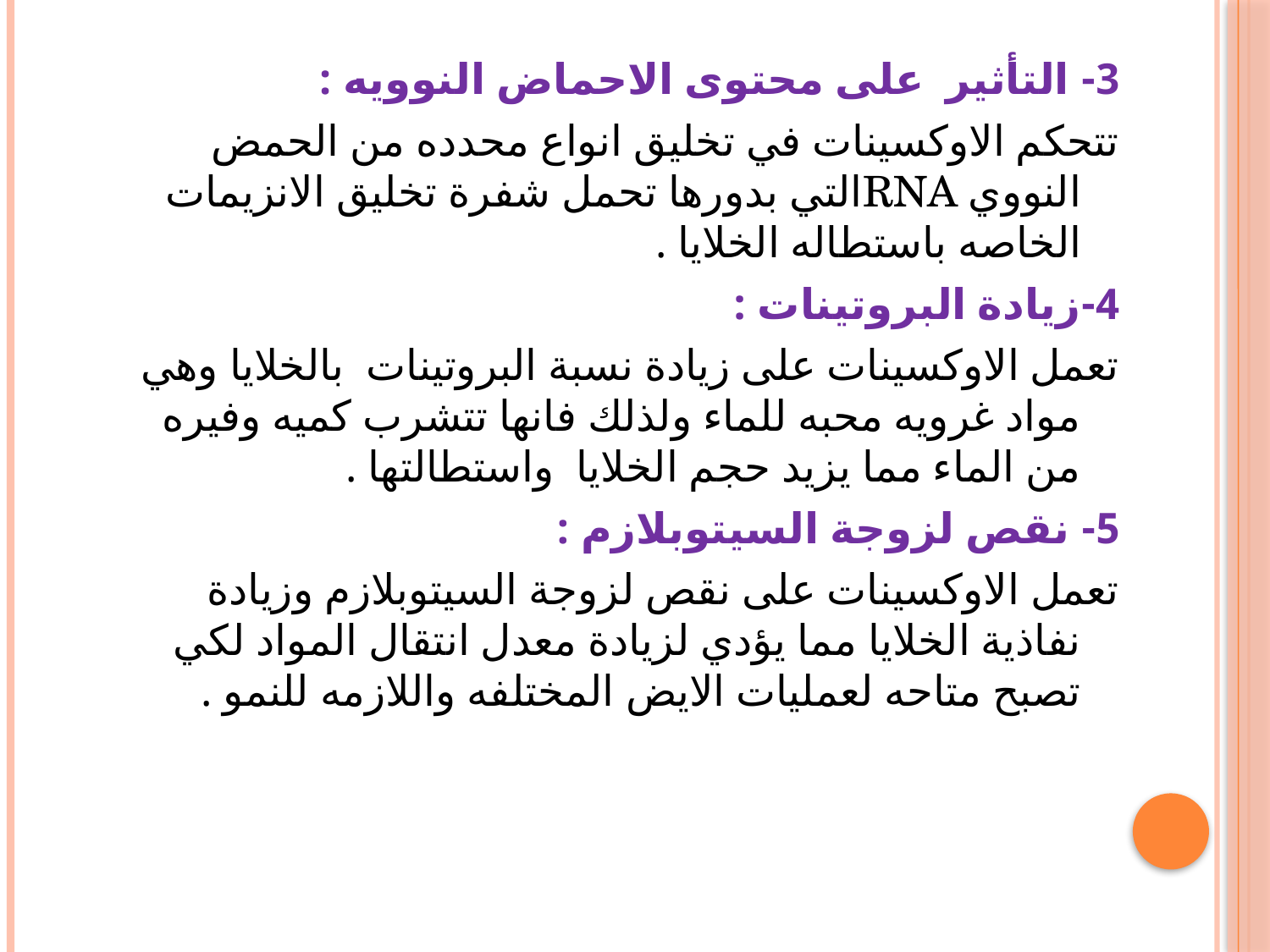

3- التأثير  على محتوى الاحماض النوويه :
تتحكم الاوكسينات في تخليق انواع محدده من الحمض النووي RNAالتي بدورها تحمل شفرة تخليق الانزيمات الخاصه باستطاله الخلايا .
4-زيادة البروتينات :
تعمل الاوكسينات على زيادة نسبة البروتينات  بالخلايا وهي مواد غرويه محبه للماء ولذلك فانها تتشرب كميه وفيره من الماء مما يزيد حجم الخلايا  واستطالتها .
5- نقص لزوجة السيتوبلازم :
تعمل الاوكسينات على نقص لزوجة السيتوبلازم وزيادة نفاذية الخلايا مما يؤدي لزيادة معدل انتقال المواد لكي تصبح متاحه لعمليات الايض المختلفه واللازمه للنمو .